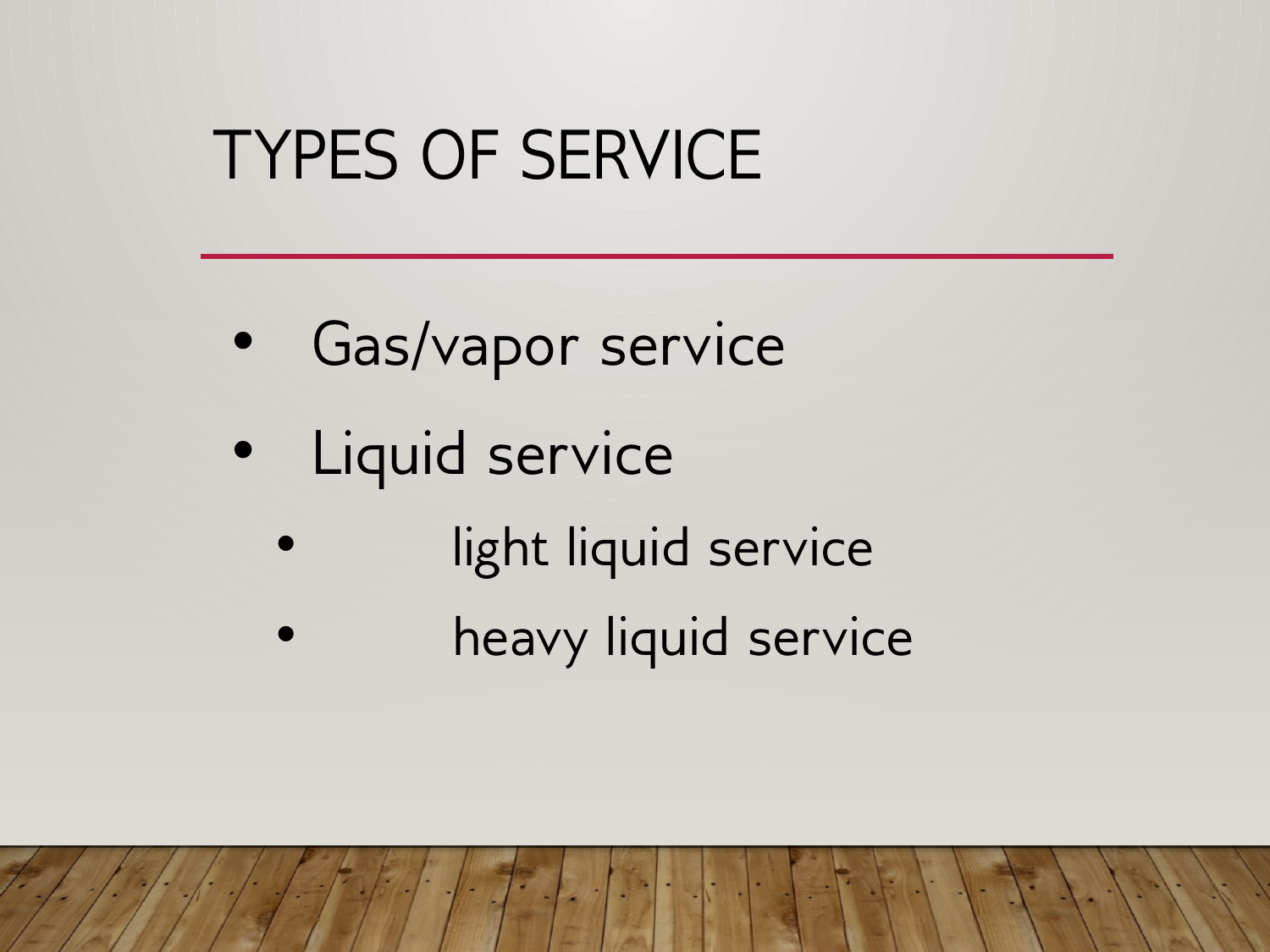

# Types of service
Gas/vapor service
Liquid service
	 light liquid service
	 heavy liquid service